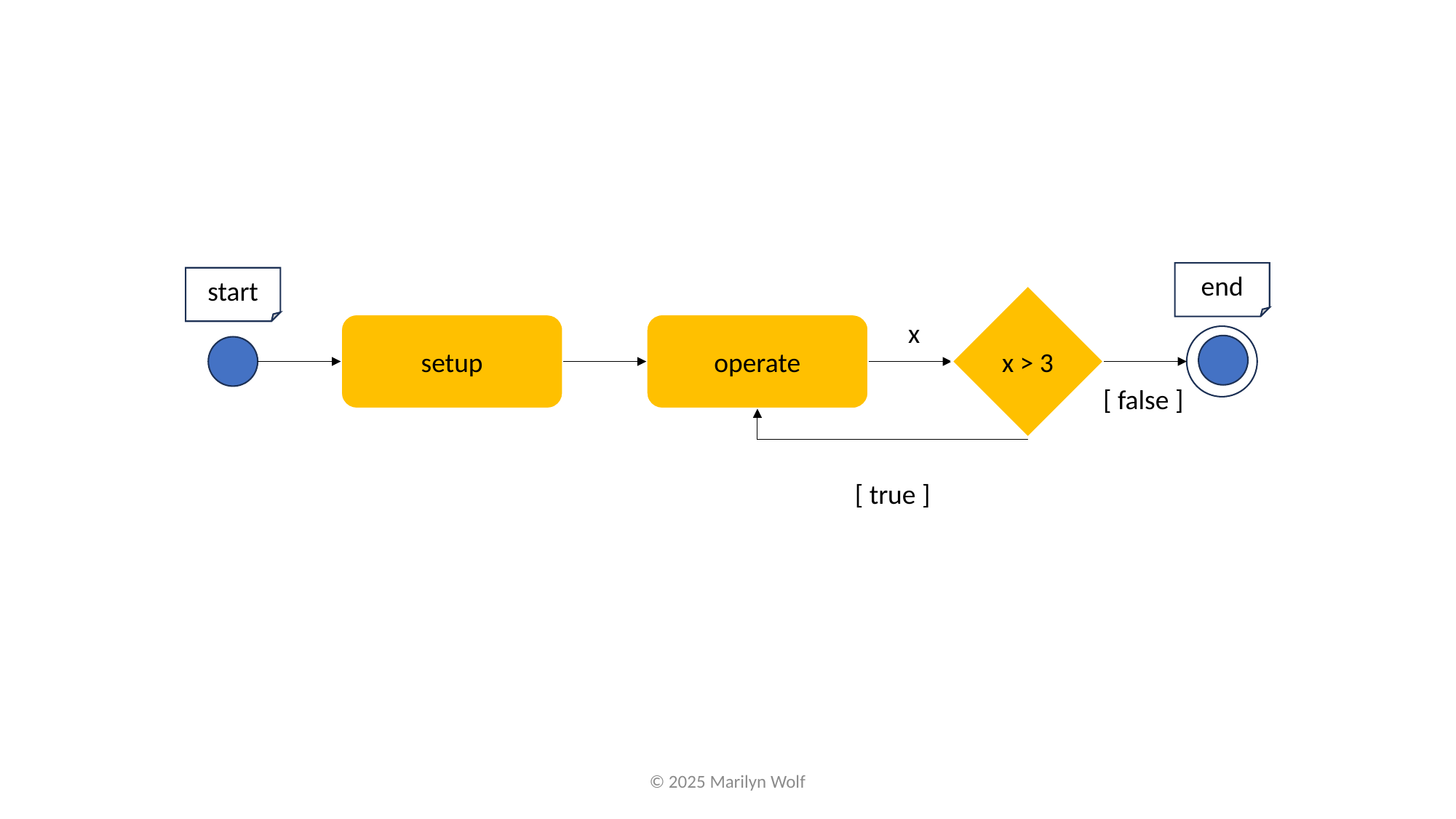

end
start
x > 3
x
setup
operate

[ false ]
[ true ]
© 2025 Marilyn Wolf